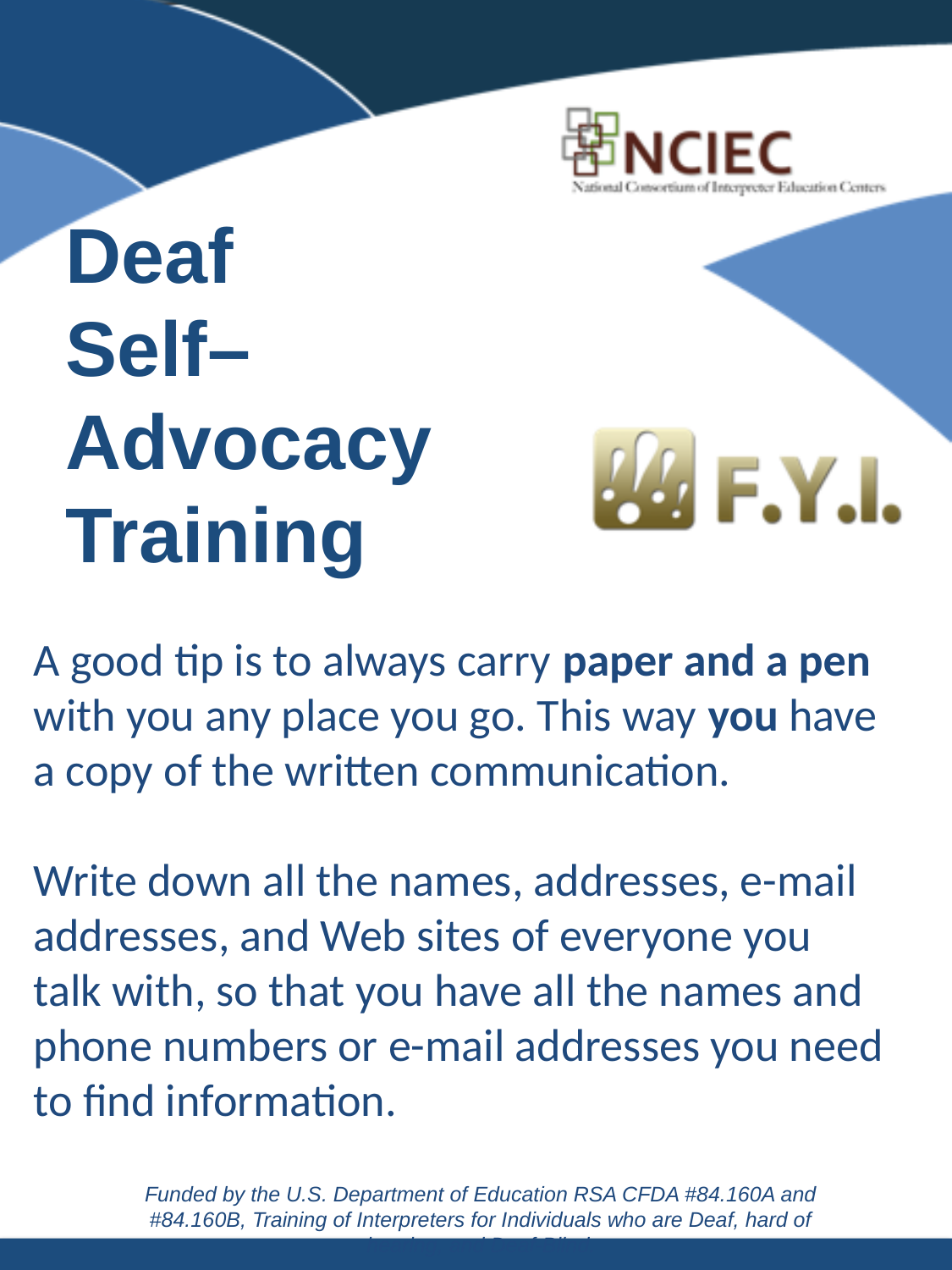

# Deaf Self–Advocacy Training
A good tip is to always carry paper and a pen with you any place you go. This way you have a copy of the written communication.

Write down all the names, addresses, e-mail addresses, and Web sites of everyone you
talk with, so that you have all the names and phone numbers or e-mail addresses you need
to find information.
Funded by the U.S. Department of Education RSA CFDA #84.160A and #84.160B, Training of Interpreters for Individuals who are Deaf, hard of hearing, and Deaf-Blind.